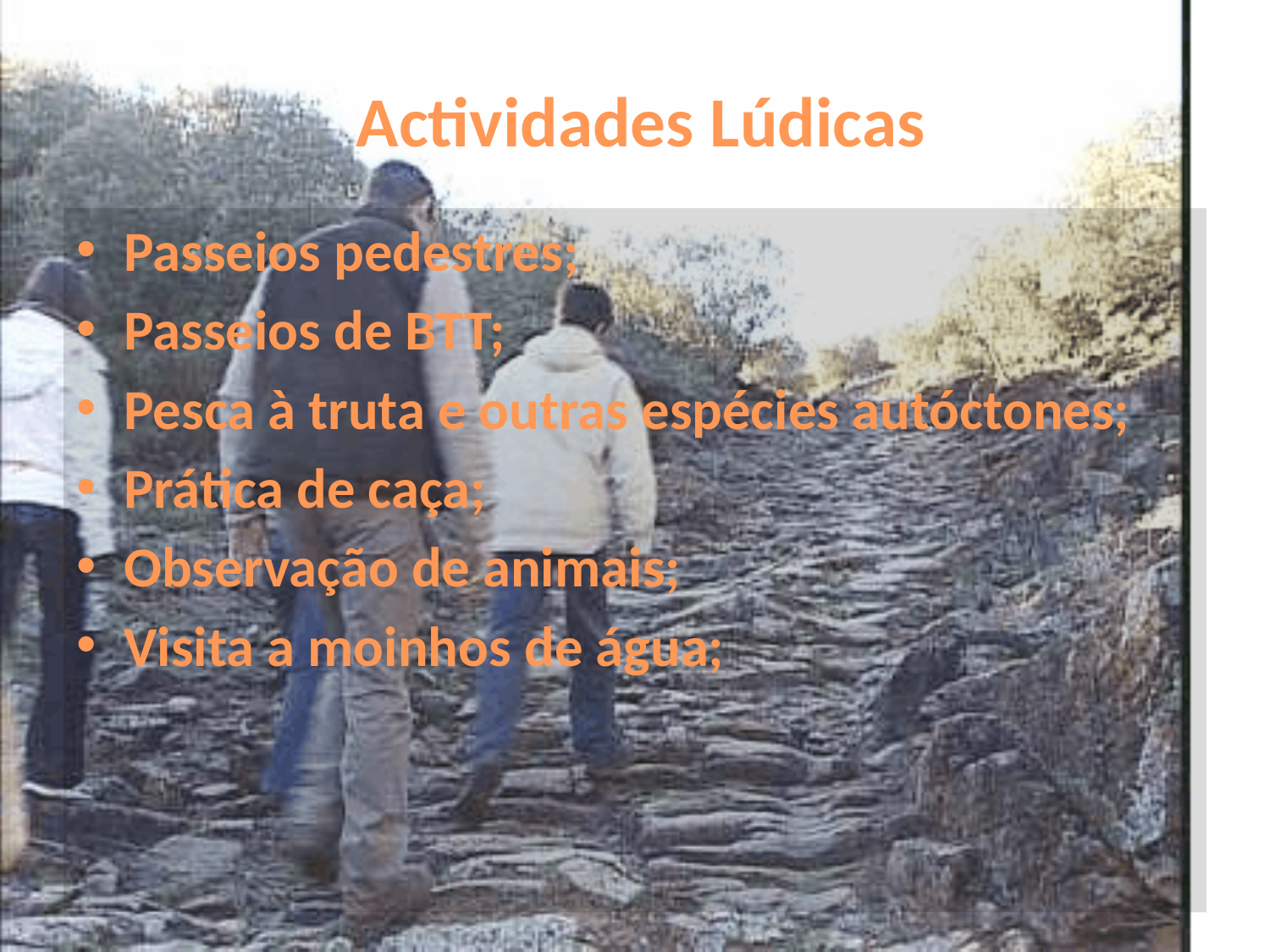

# Actividades Lúdicas
Passeios pedestres;
Passeios de BTT;
Pesca à truta e outras espécies autóctones;
Prática de caça;
Observação de animais;
Visita a moinhos de água;